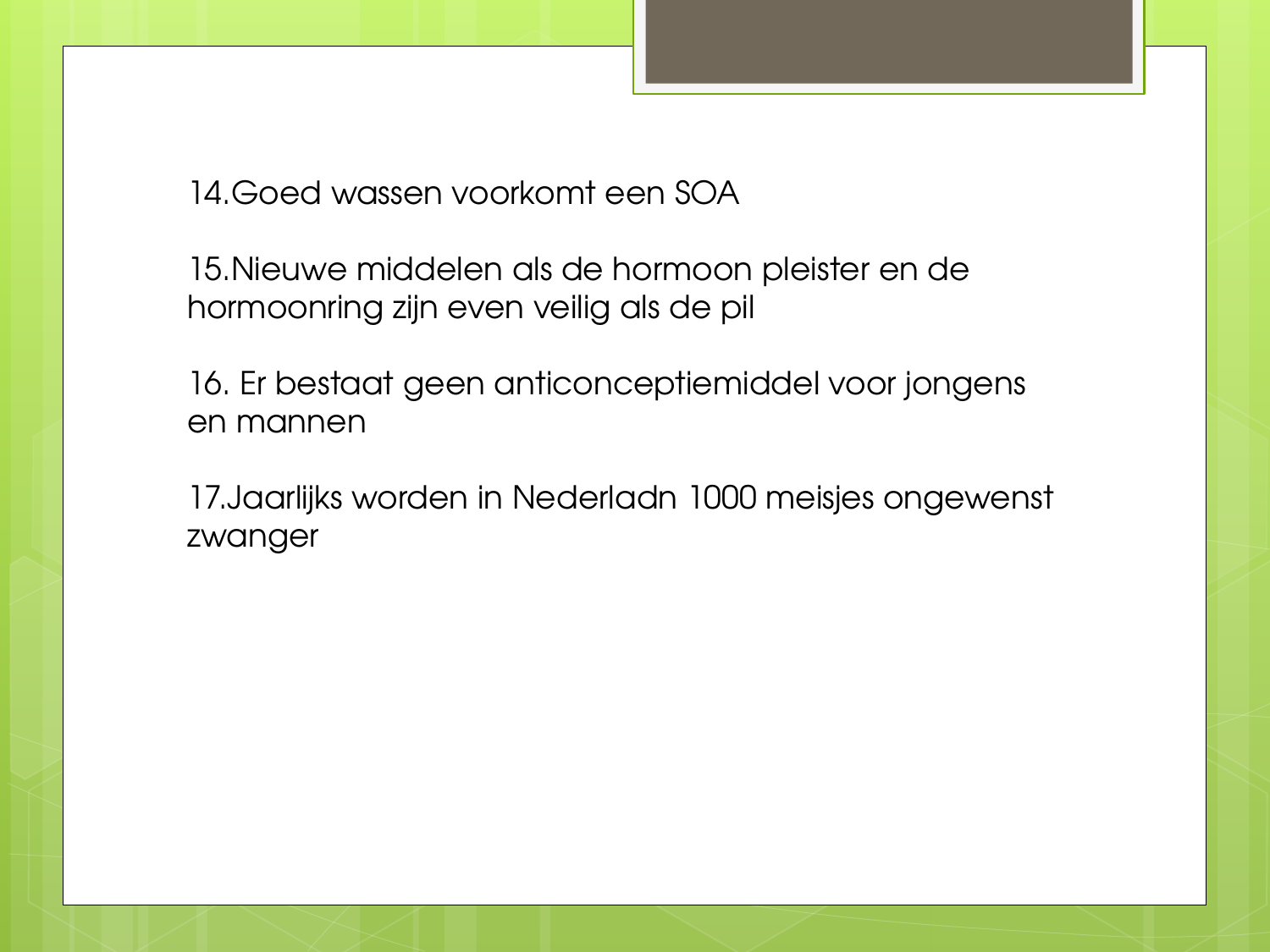

14.Goed wassen voorkomt een SOA

15.Nieuwe middelen als de hormoon pleister en de hormoonring zijn even veilig als de pil

16. Er bestaat geen anticonceptiemiddel voor jongens en mannen

17.Jaarlijks worden in Nederladn 1000 meisjes ongewenst zwanger